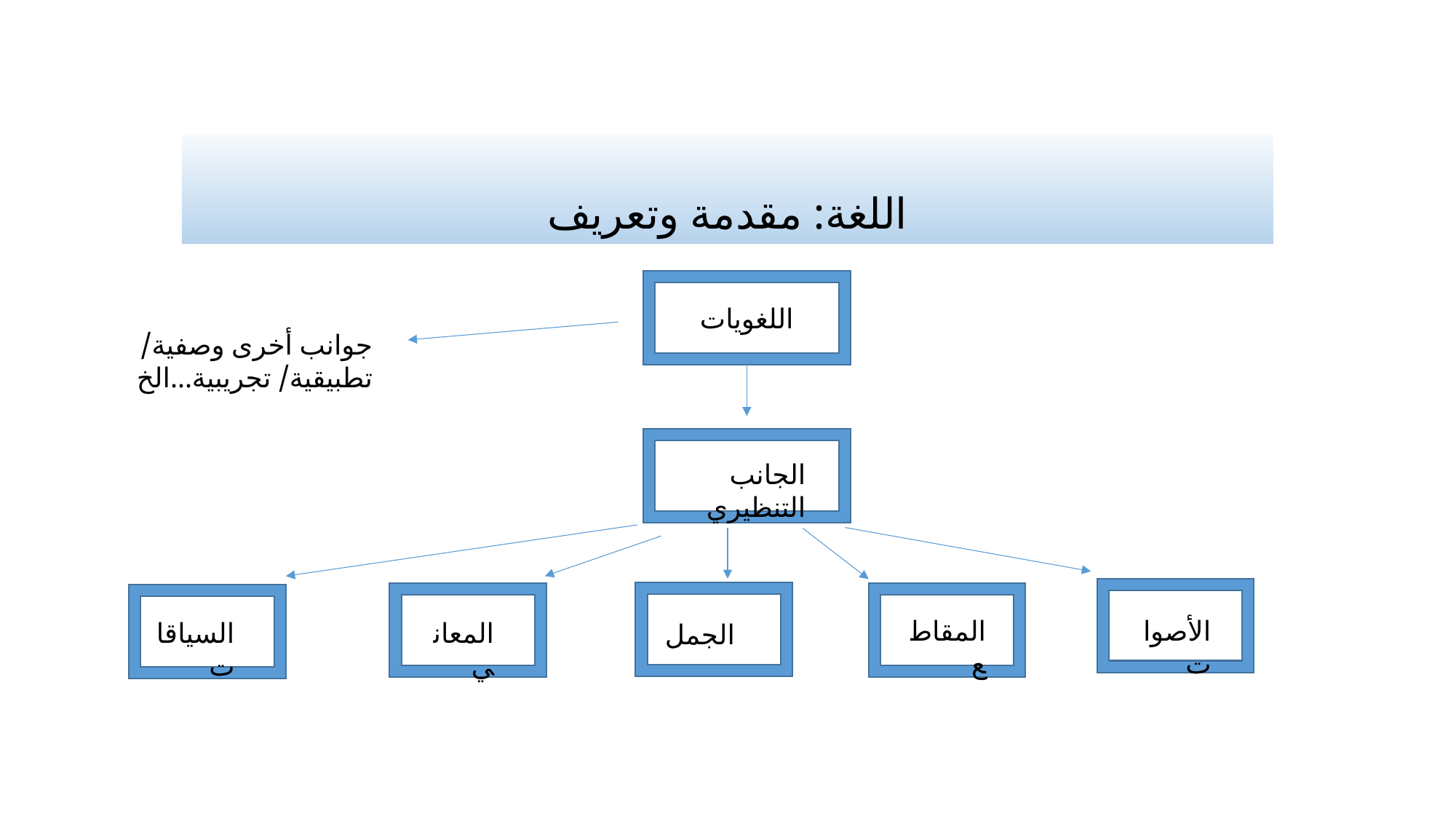

# اللغة: مقدمة وتعريف

اللغويات

جوانب أخرى وصفية/ تطبيقية/ تجريبية...الخ

الجانب التنظيري

المقاطع
الأصوات
السياقات
المعاني
الجمل